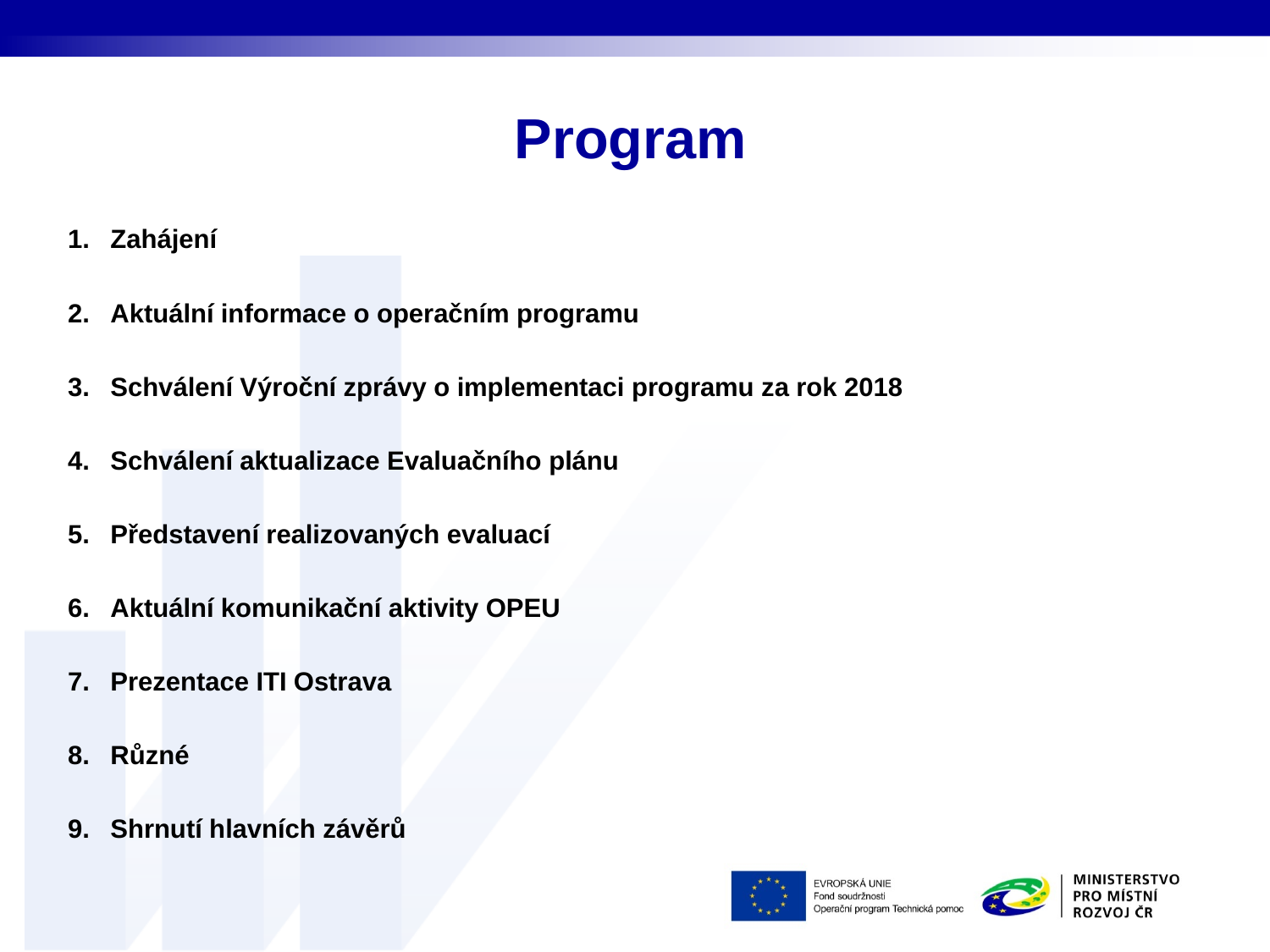

# Program
Zahájení

Aktuální informace o operačním programu

Schválení Výroční zprávy o implementaci programu za rok 2018

Schválení aktualizace Evaluačního plánu

Představení realizovaných evaluací

Aktuální komunikační aktivity OPEU

Prezentace ITI Ostrava

Různé

Shrnutí hlavních závěrů